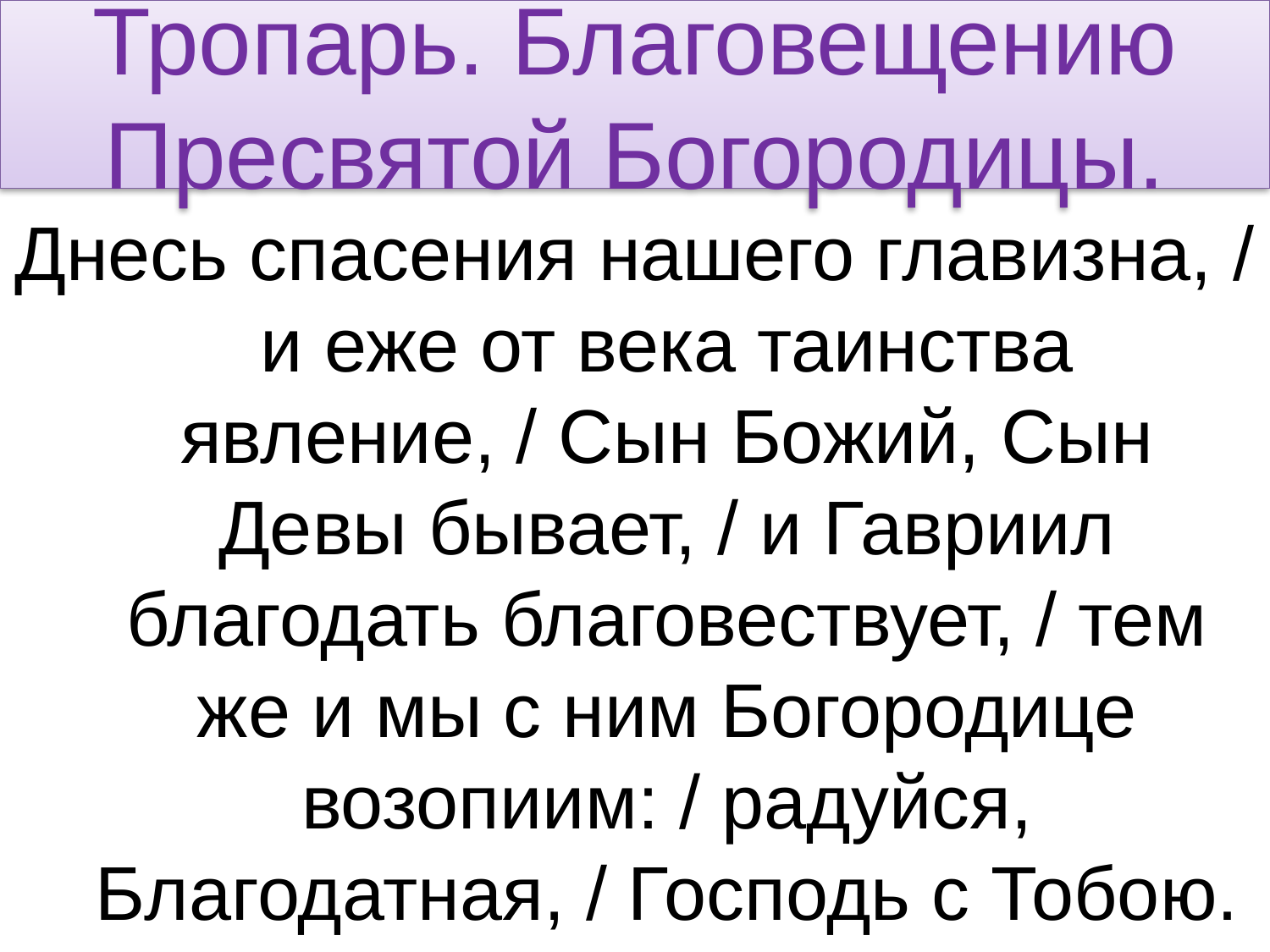

# Тропарь. Благовещению Пресвятой Богородицы.
Днесь спасения нашего главизна, / и еже от века таинства явление, / Сын Божий, Сын Девы бывает, / и Гавриил благодать благовествует, / тем же и мы с ним Богородице возопиим: / радуйся, Благодатная, / Господь с Тобою.